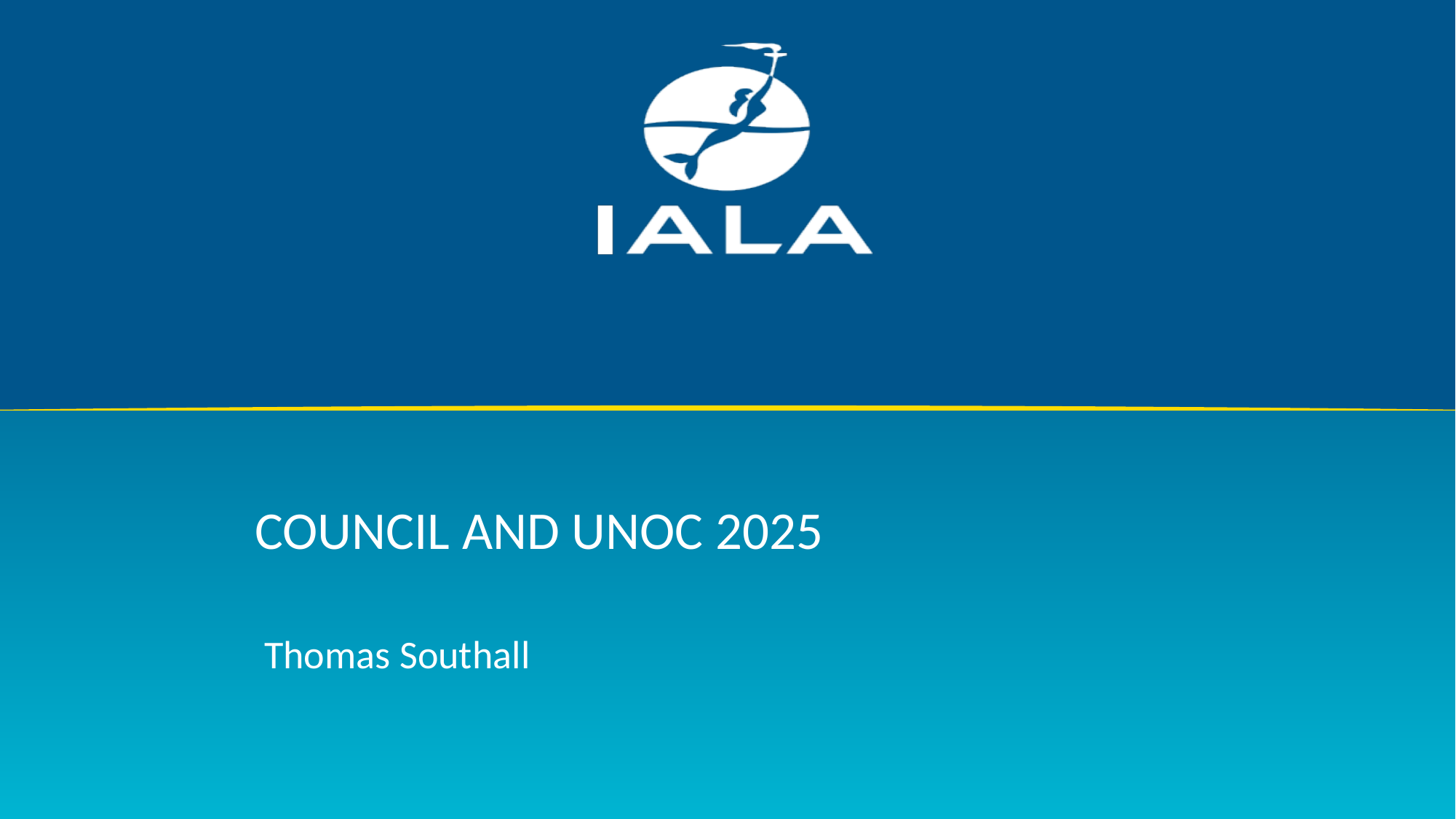

# Council and UNOC 2025
Thomas Southall